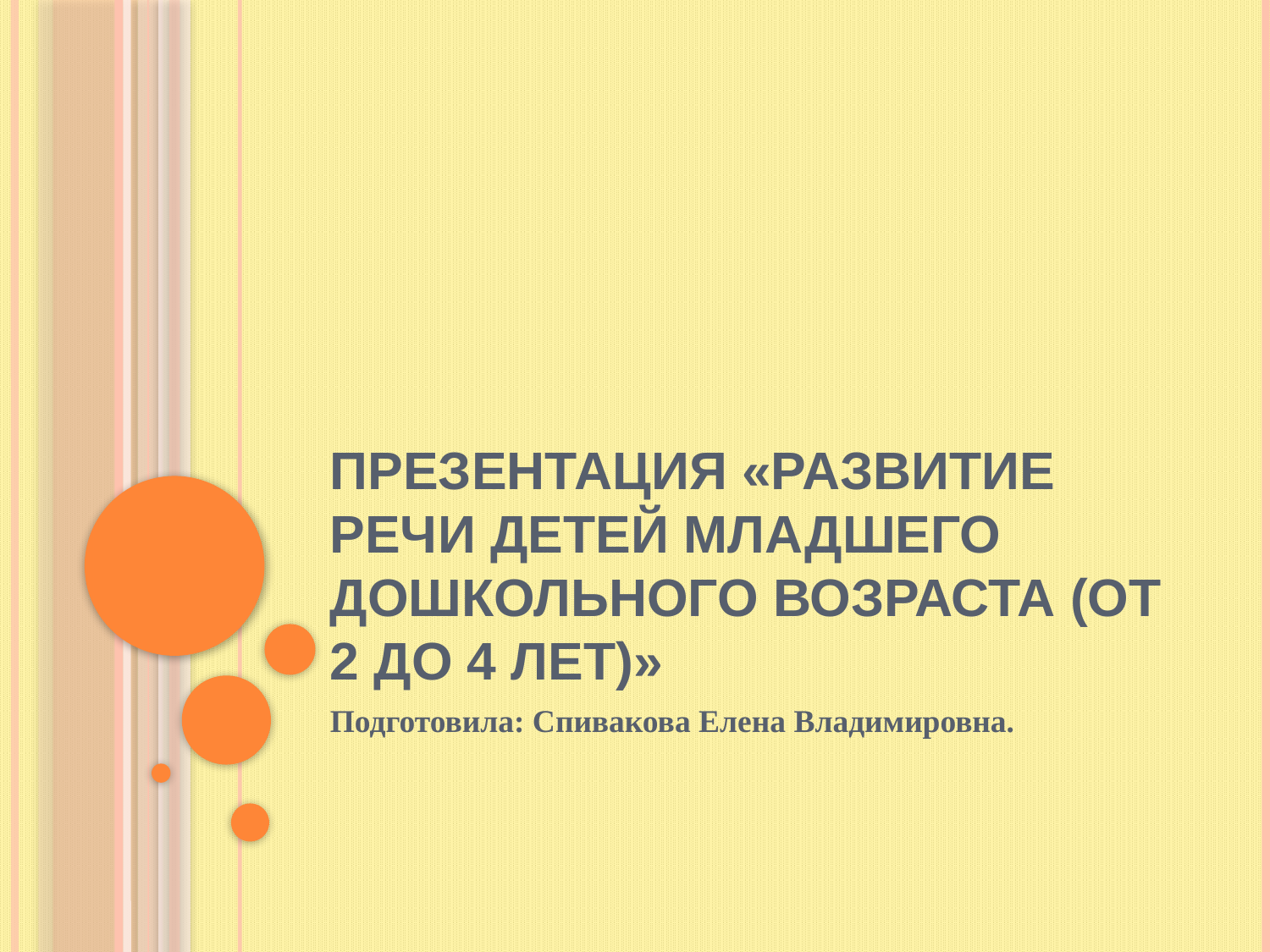

# Презентация «Развитие речи детей младшего дошкольного возраста (от 2 до 4 лет)»
Подготовила: Спивакова Елена Владимировна.